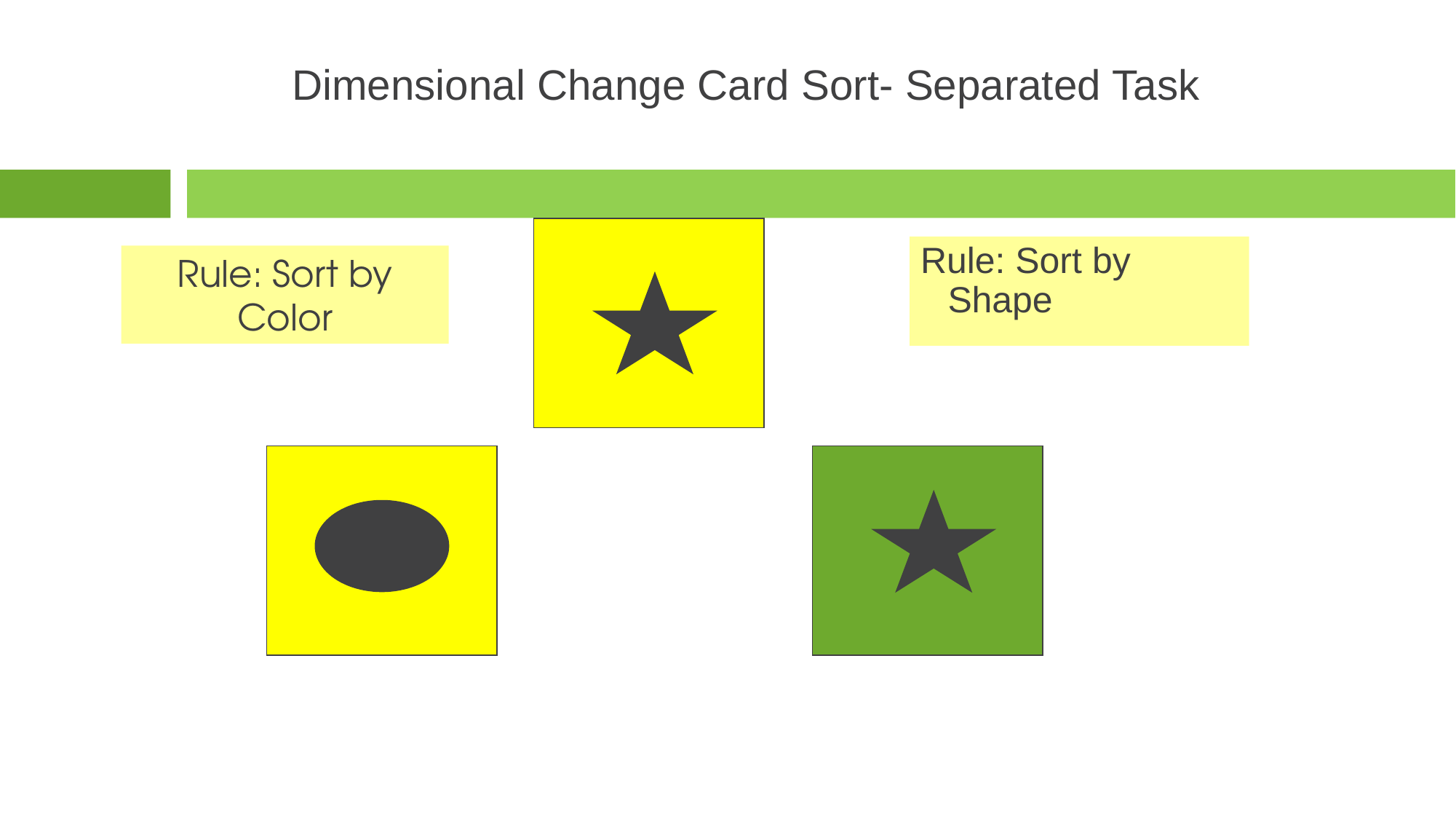

# Dimensional Change Card Sort- Separated Task

Rule: Sort by Shape
Rule: Sort by Color